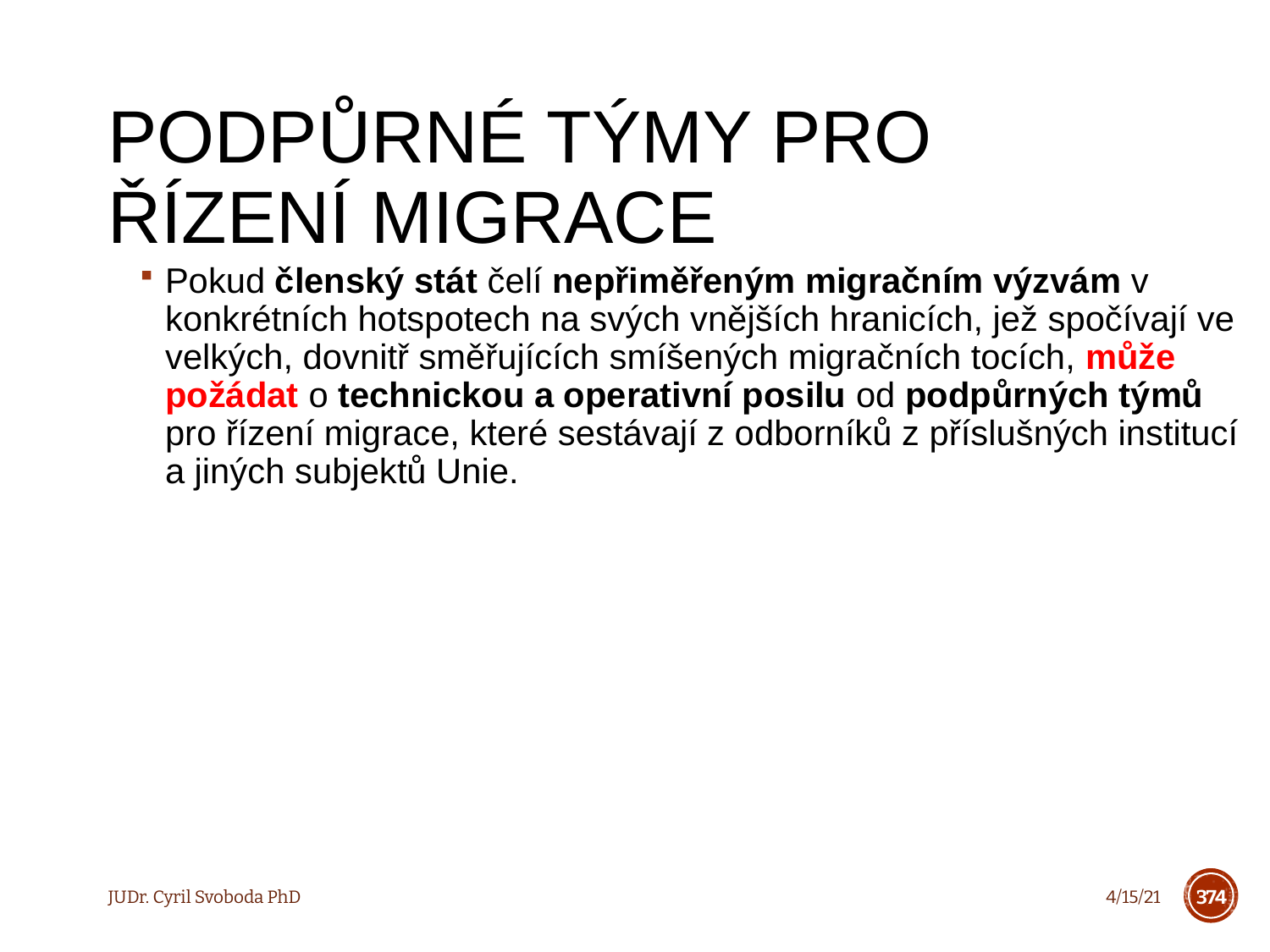

# Podpůrné týmy pro řízení migrace
Pokud členský stát čelí nepřiměřeným migračním výzvám v konkrétních hotspotech na svých vnějších hranicích, jež spočívají ve velkých, dovnitř směřujících smíšených migračních tocích, může požádat o technickou a operativní posilu od podpůrných týmů pro řízení migrace, které sestávají z odborníků z příslušných institucí a jiných subjektů Unie.
JUDr. Cyril Svoboda PhD
4/15/21
374